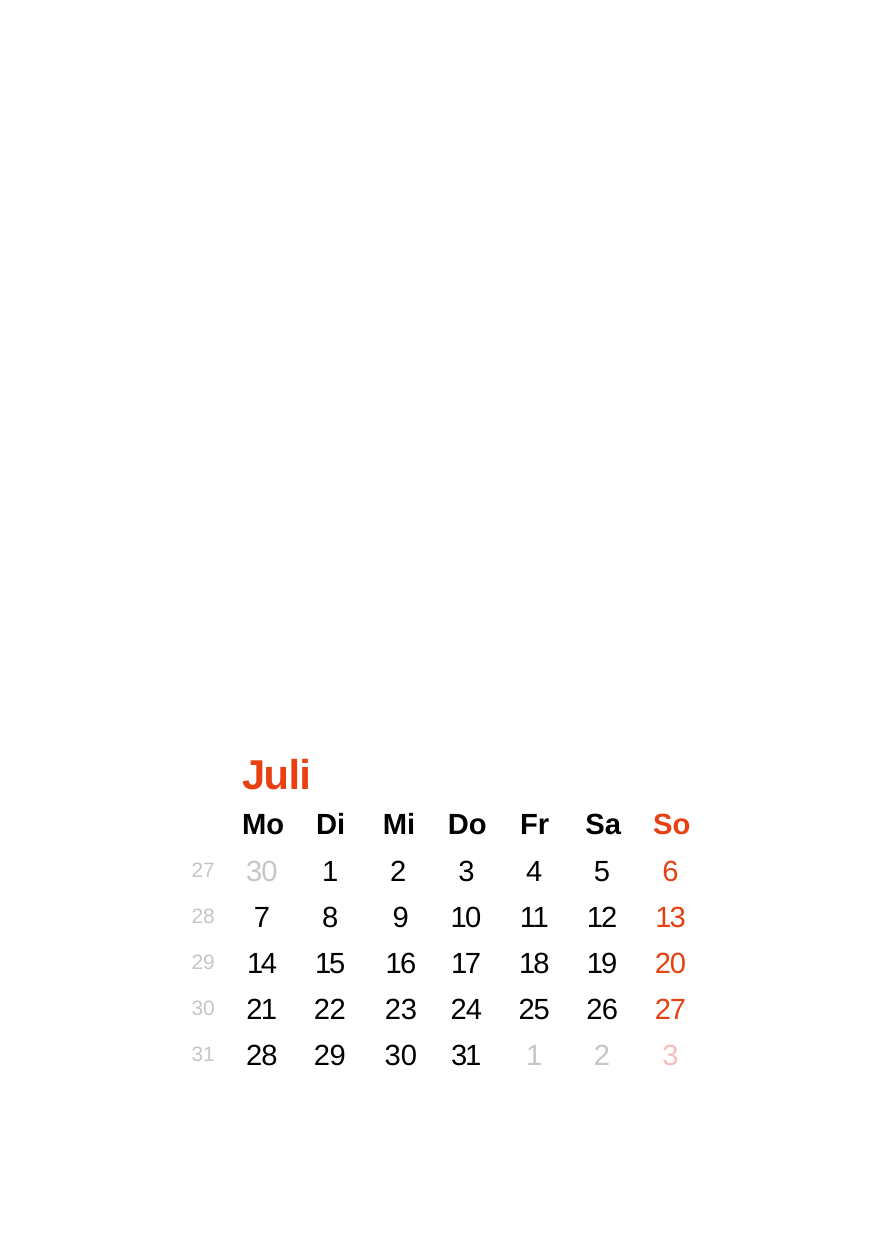

J
u
l
i
Mo
Di
Mi
Do
Fr
Sa
So
3
0
1
2
3
4
5
6
27
9
1
0
1
1
1
2
1
3
7
8
28
1
4
1
5
1
6
1
7
1
8
1
9
2
0
29
2
1
2
2
2
3
2
4
2
5
2
6
2
7
30
2
8
2
9
3
0
3
1
1
2
3
31